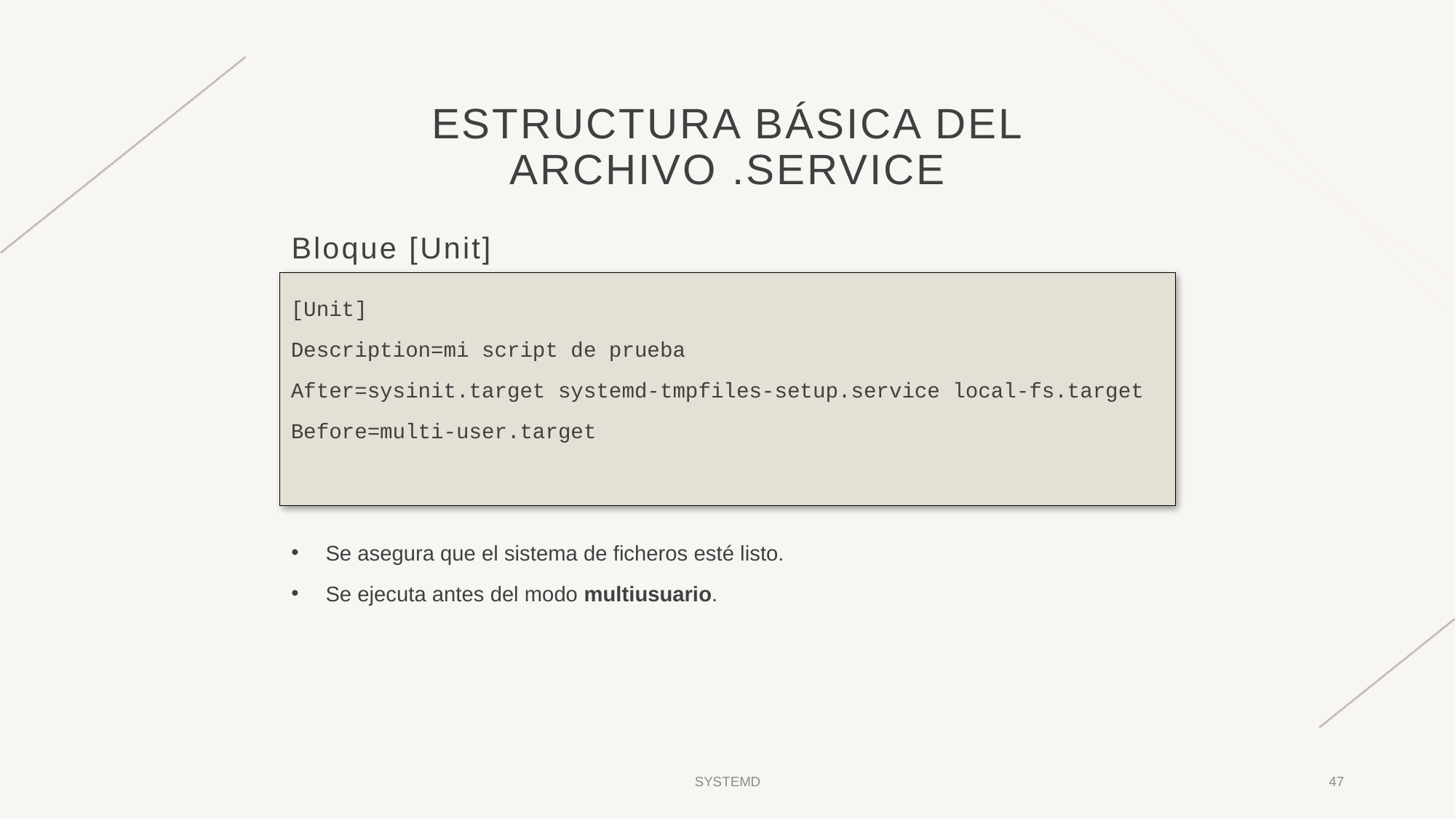

# Estructura básica del archivo .service
Bloque [Unit]
[Unit]
Description=mi script de prueba
After=sysinit.target systemd-tmpfiles-setup.service local-fs.target
Before=multi-user.target

Se asegura que el sistema de ficheros esté listo.
Se ejecuta antes del modo multiusuario.
SYSTEMD
47